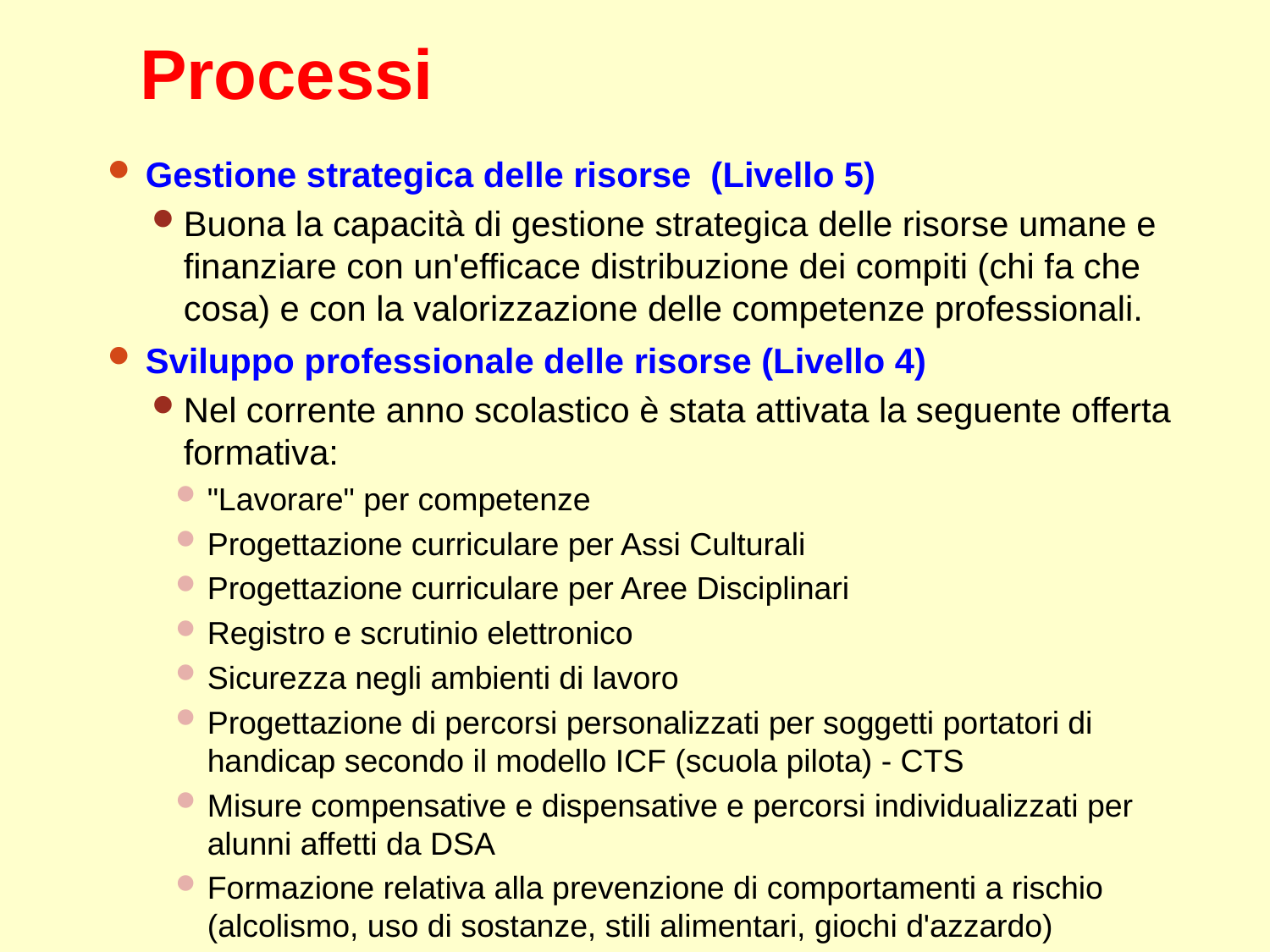

# Processi
Gestione strategica delle risorse  (Livello 5)
Buona la capacità di gestione strategica delle risorse umane e finanziare con un'efficace distribuzione dei compiti (chi fa che cosa) e con la valorizzazione delle competenze professionali.
Sviluppo professionale delle risorse (Livello 4)
Nel corrente anno scolastico è stata attivata la seguente offerta formativa:
"Lavorare" per competenze
Progettazione curriculare per Assi Culturali
Progettazione curriculare per Aree Disciplinari
Registro e scrutinio elettronico
Sicurezza negli ambienti di lavoro
Progettazione di percorsi personalizzati per soggetti portatori di handicap secondo il modello ICF (scuola pilota) - CTS
Misure compensative e dispensative e percorsi individualizzati per alunni affetti da DSA
Formazione relativa alla prevenzione di comportamenti a rischio (alcolismo, uso di sostanze, stili alimentari, giochi d'azzardo)